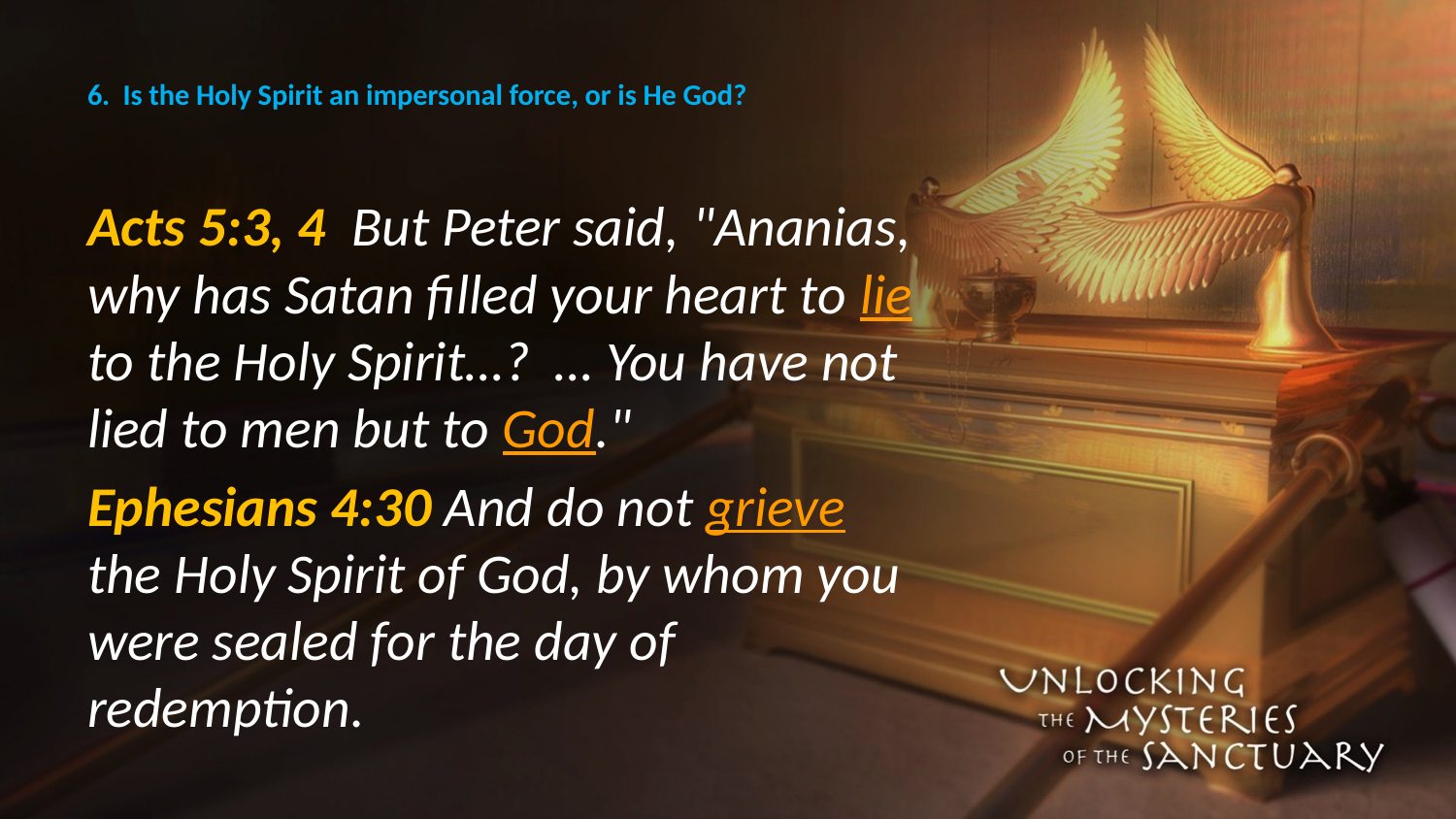

# 6.  Is the Holy Spirit an impersonal force, or is He God?
Acts 5:3, 4  But Peter said, "Ananias, why has Satan filled your heart to lie to the Holy Spirit…?  … You have not lied to men but to God."
Ephesians 4:30 And do not grieve the Holy Spirit of God, by whom you were sealed for the day of redemption.